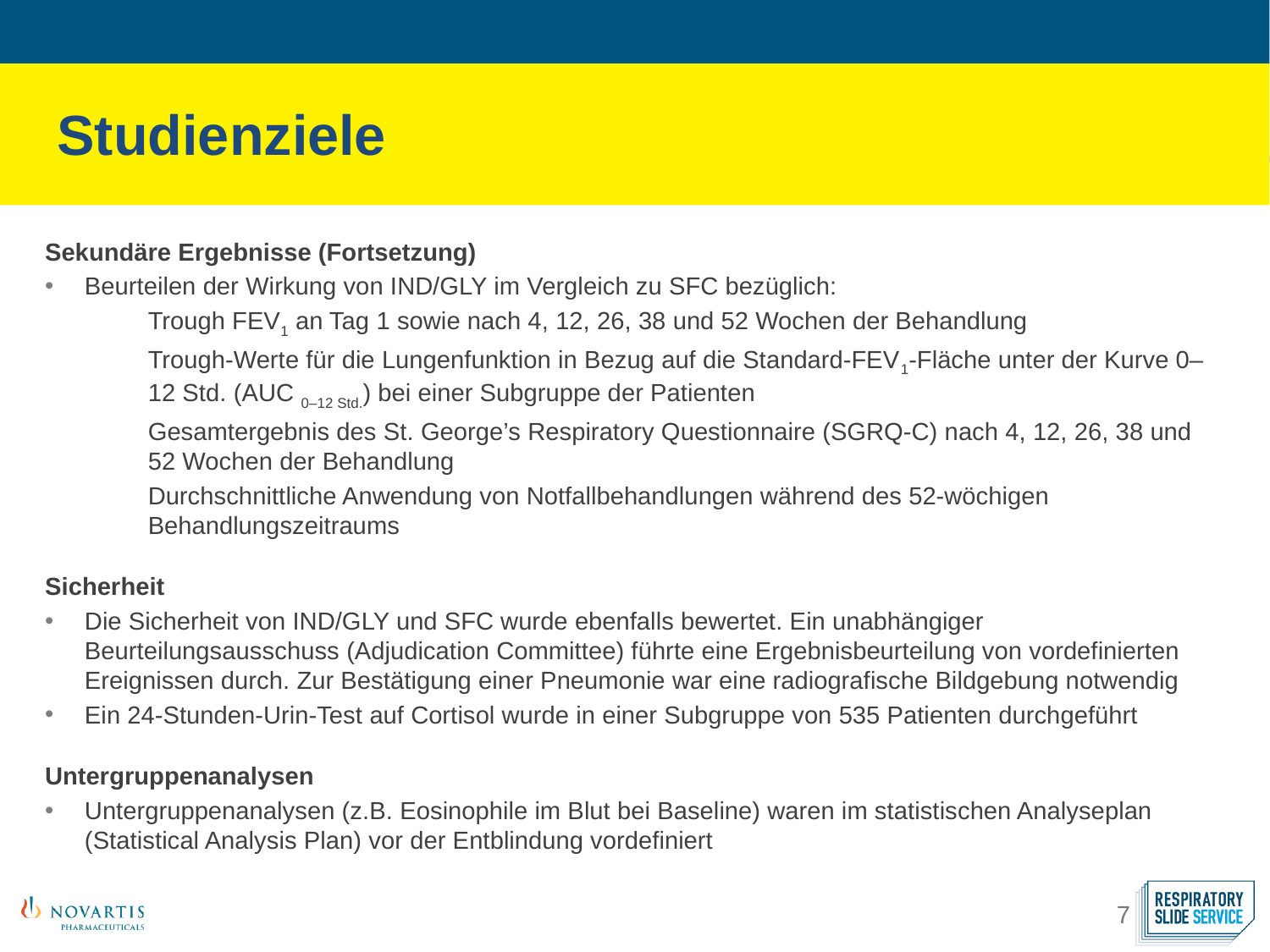

Studienziele
Sekundäre Ergebnisse (Fortsetzung)
Beurteilen der Wirkung von IND/GLY im Vergleich zu SFC bezüglich:
Trough FEV1 an Tag 1 sowie nach 4, 12, 26, 38 und 52 Wochen der Behandlung
Trough-Werte für die Lungenfunktion in Bezug auf die Standard-FEV1-Fläche unter der Kurve 0–12 Std. (AUC 0–12 Std.) bei einer Subgruppe der Patienten
Gesamtergebnis des St. George’s Respiratory Questionnaire (SGRQ-C) nach 4, 12, 26, 38 und 52 Wochen der Behandlung
Durchschnittliche Anwendung von Notfallbehandlungen während des 52-wöchigen Behandlungszeitraums
Sicherheit
Die Sicherheit von IND/GLY und SFC wurde ebenfalls bewertet. Ein unabhängiger Beurteilungsausschuss (Adjudication Committee) führte eine Ergebnisbeurteilung von vordefinierten Ereignissen durch. Zur Bestätigung einer Pneumonie war eine radiografische Bildgebung notwendig
Ein 24-Stunden-Urin-Test auf Cortisol wurde in einer Subgruppe von 535 Patienten durchgeführt
Untergruppenanalysen
Untergruppenanalysen (z.B. Eosinophile im Blut bei Baseline) waren im statistischen Analyseplan (Statistical Analysis Plan) vor der Entblindung vordefiniert